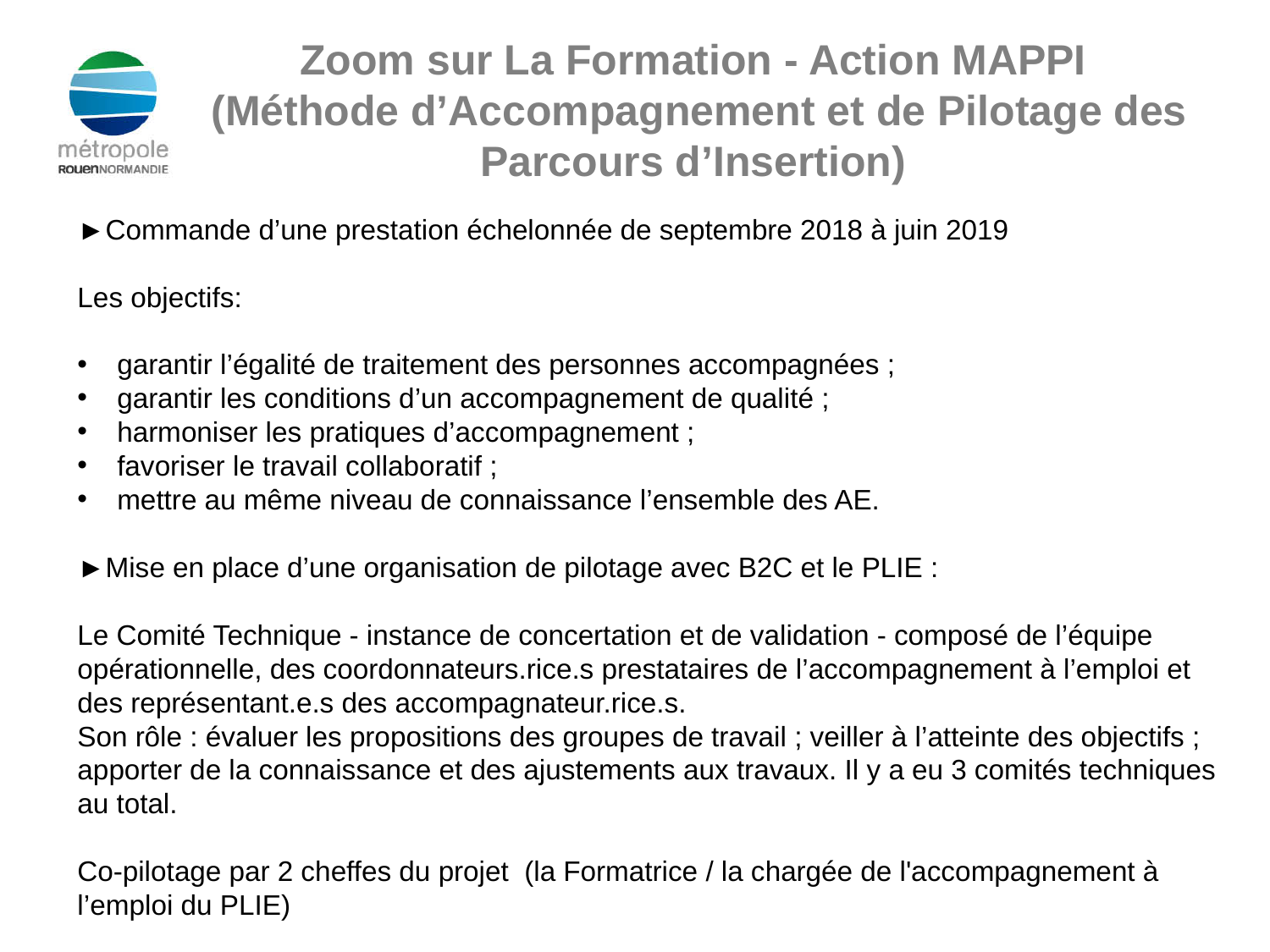

# Zoom sur La Formation - Action MAPPI (Méthode d’Accompagnement et de Pilotage des Parcours d’Insertion)

►Commande d’une prestation échelonnée de septembre 2018 à juin 2019

Les objectifs:

garantir l’égalité de traitement des personnes accompagnées ;
garantir les conditions d’un accompagnement de qualité ;
harmoniser les pratiques d’accompagnement ;
favoriser le travail collaboratif ;
mettre au même niveau de connaissance l’ensemble des AE.

►Mise en place d’une organisation de pilotage avec B2C et le PLIE :

Le Comité Technique - instance de concertation et de validation - composé de l’équipe opérationnelle, des coordonnateurs.rice.s prestataires de l’accompagnement à l’emploi et des représentant.e.s des accompagnateur.rice.s.
Son rôle : évaluer les propositions des groupes de travail ; veiller à l’atteinte des objectifs ; apporter de la connaissance et des ajustements aux travaux. Il y a eu 3 comités techniques au total.

Co-pilotage par 2 cheffes du projet  (la Formatrice / la chargée de l'accompagnement à l’emploi du PLIE)